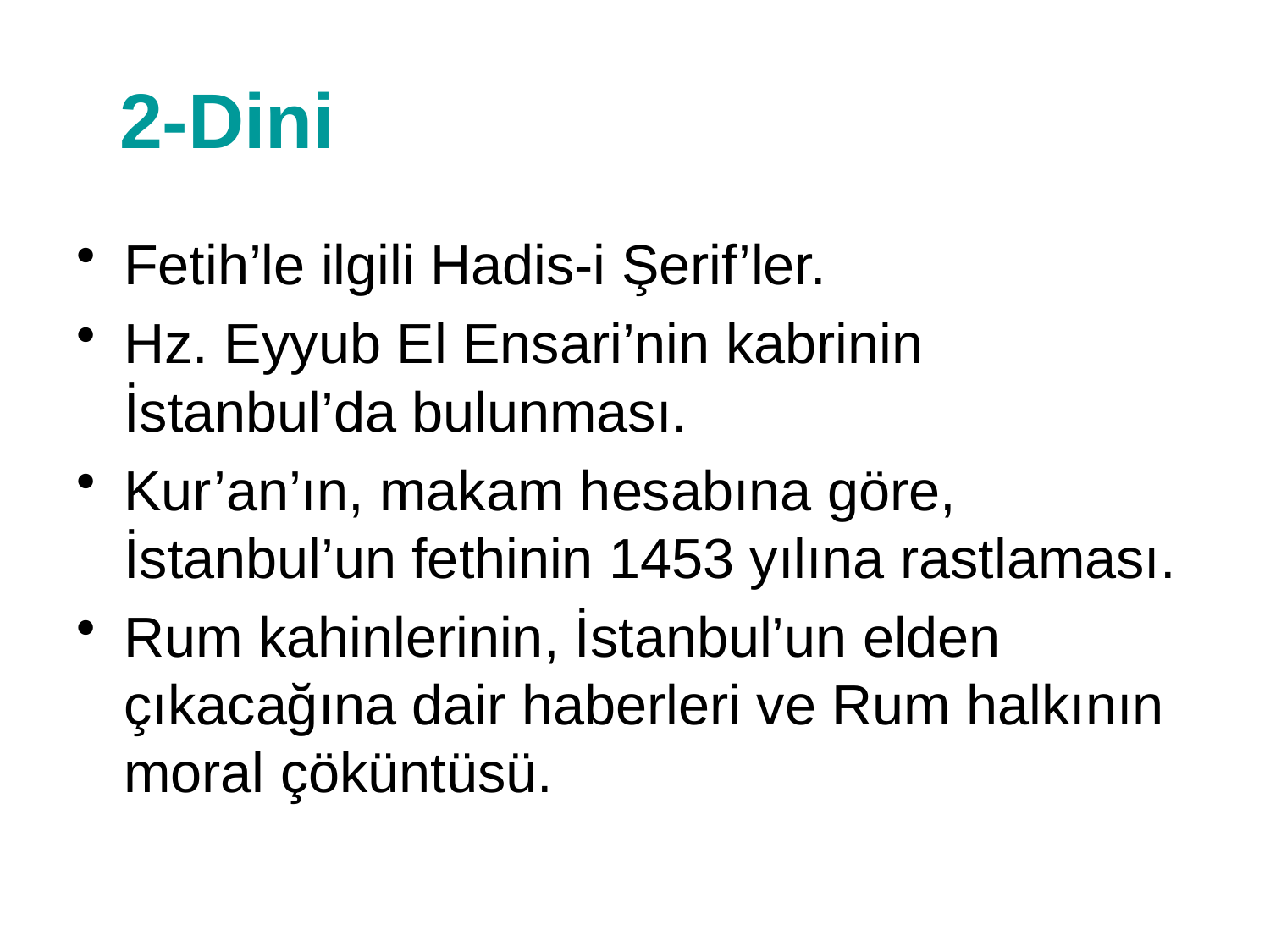

# 2-Dini
Fetih’le ilgili Hadis-i Şerif’ler.
Hz. Eyyub El Ensari’nin kabrinin İstanbul’da bulunması.
Kur’an’ın, makam hesabına göre, İstanbul’un fethinin 1453 yılına rastlaması.
Rum kahinlerinin, İstanbul’un elden çıkacağına dair haberleri ve Rum halkının moral çöküntüsü.